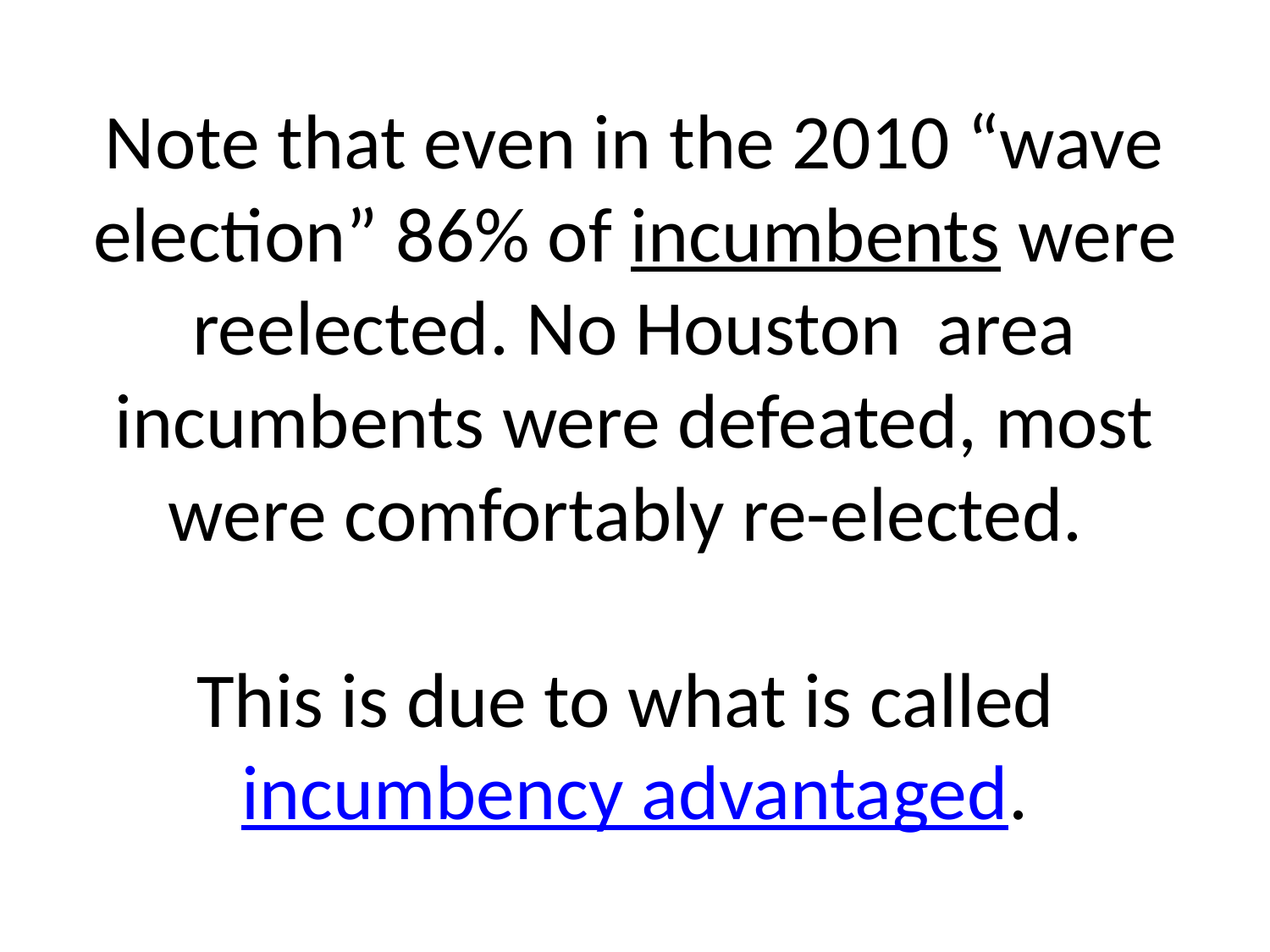

# Note that even in the 2010 “wave election” 86% of incumbents were reelected. No Houston  area incumbents were defeated, most were comfortably re-elected. This is due to what is called incumbency advantaged.